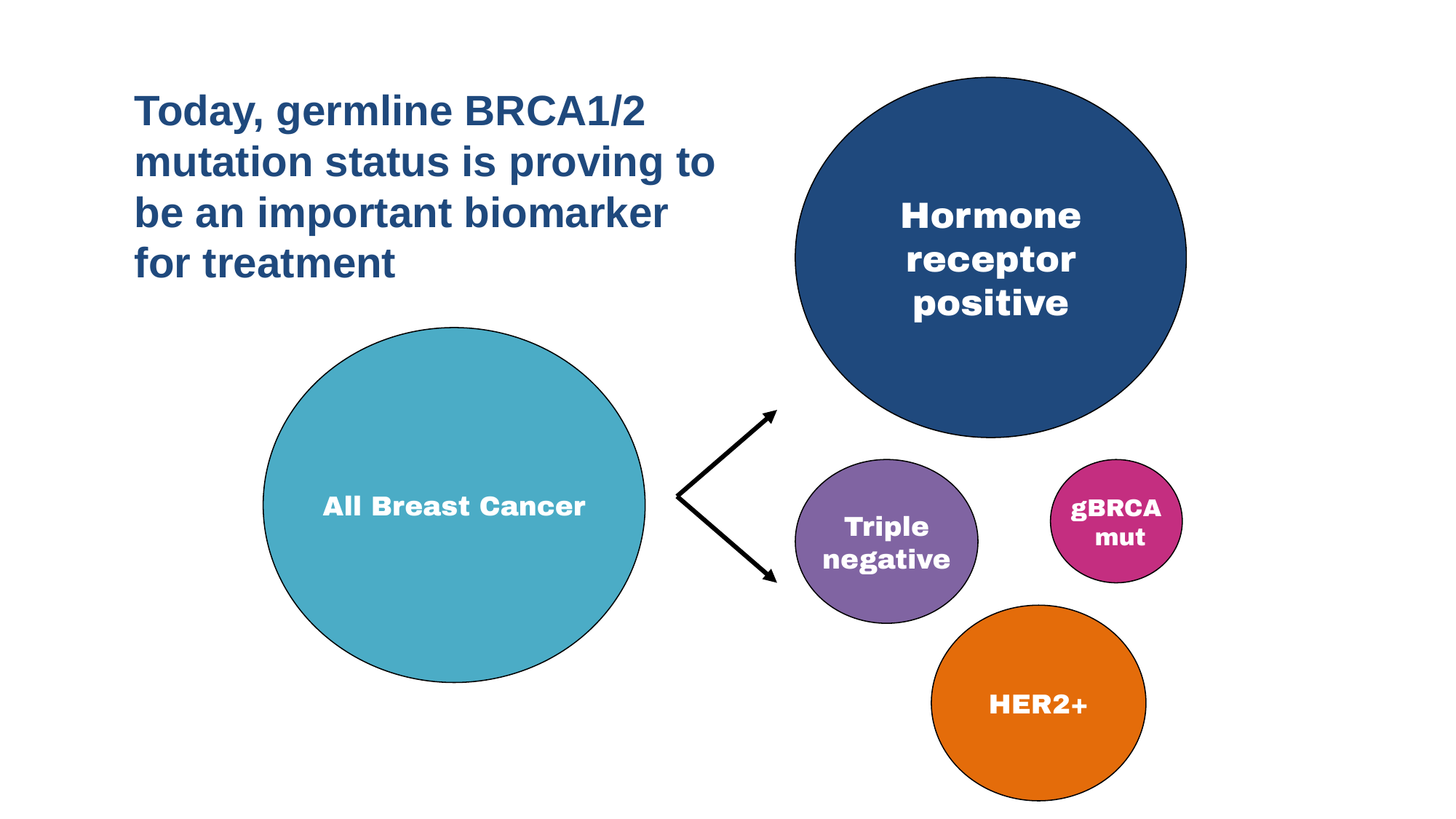

Today, germline BRCA1/2 mutation status is proving to be an important biomarker for treatment
Hormone
 receptor
positive
All Breast Cancer

gBRCA
 mut
Triple
negative
HER2+